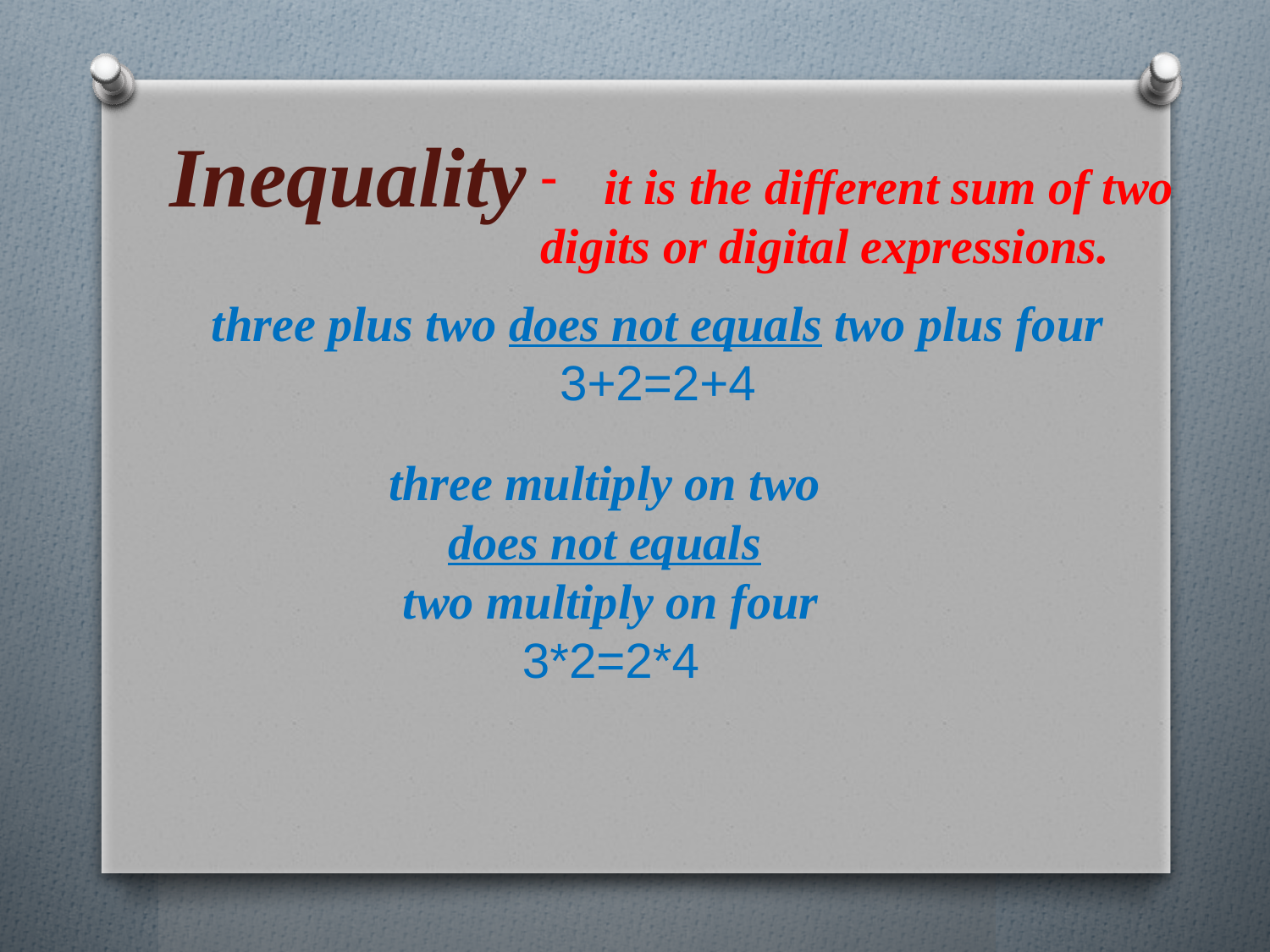

Inequality
it is the different sum of two
digits or digital expressions.
three plus two does not equals two plus four
3+2=2+4
three multiply on two
does not equals
two multiply on four
3*2=2*4